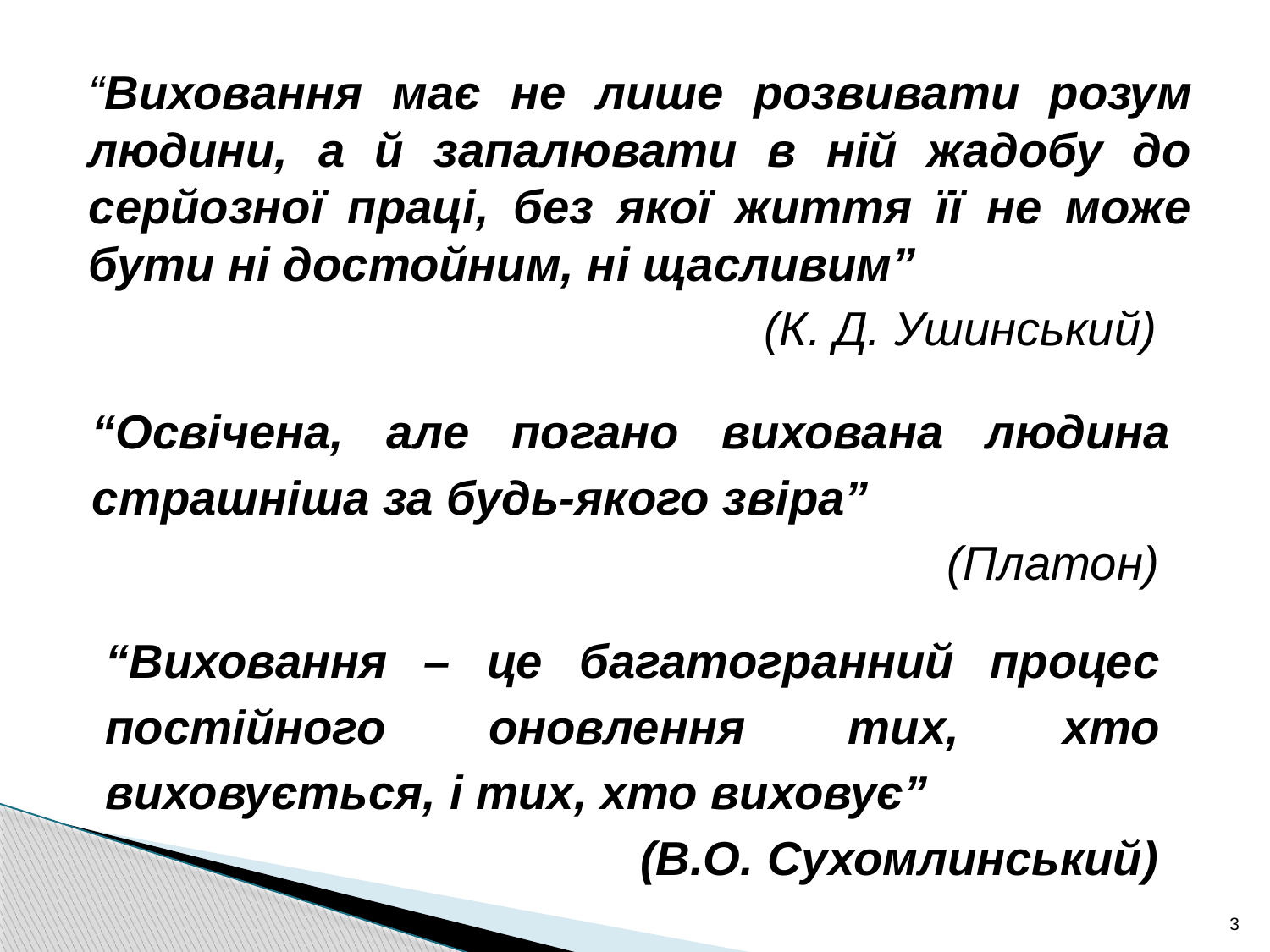

“Виховання має не лише розвивати розум людини, а й запалювати в ній жадобу до серйозної праці, без якої життя її не може бути ні достойним, ні щасливим”
					   (К. Д. Ушинський)

“Освічена, але погано вихована людина страшніша за будь-якого звіра”
						       (Платон)
“Виховання – це багатогранний процес постійного оновлення тих, хто виховується, і тих, хто виховує”
				  (В.О. Сухомлинський)
3